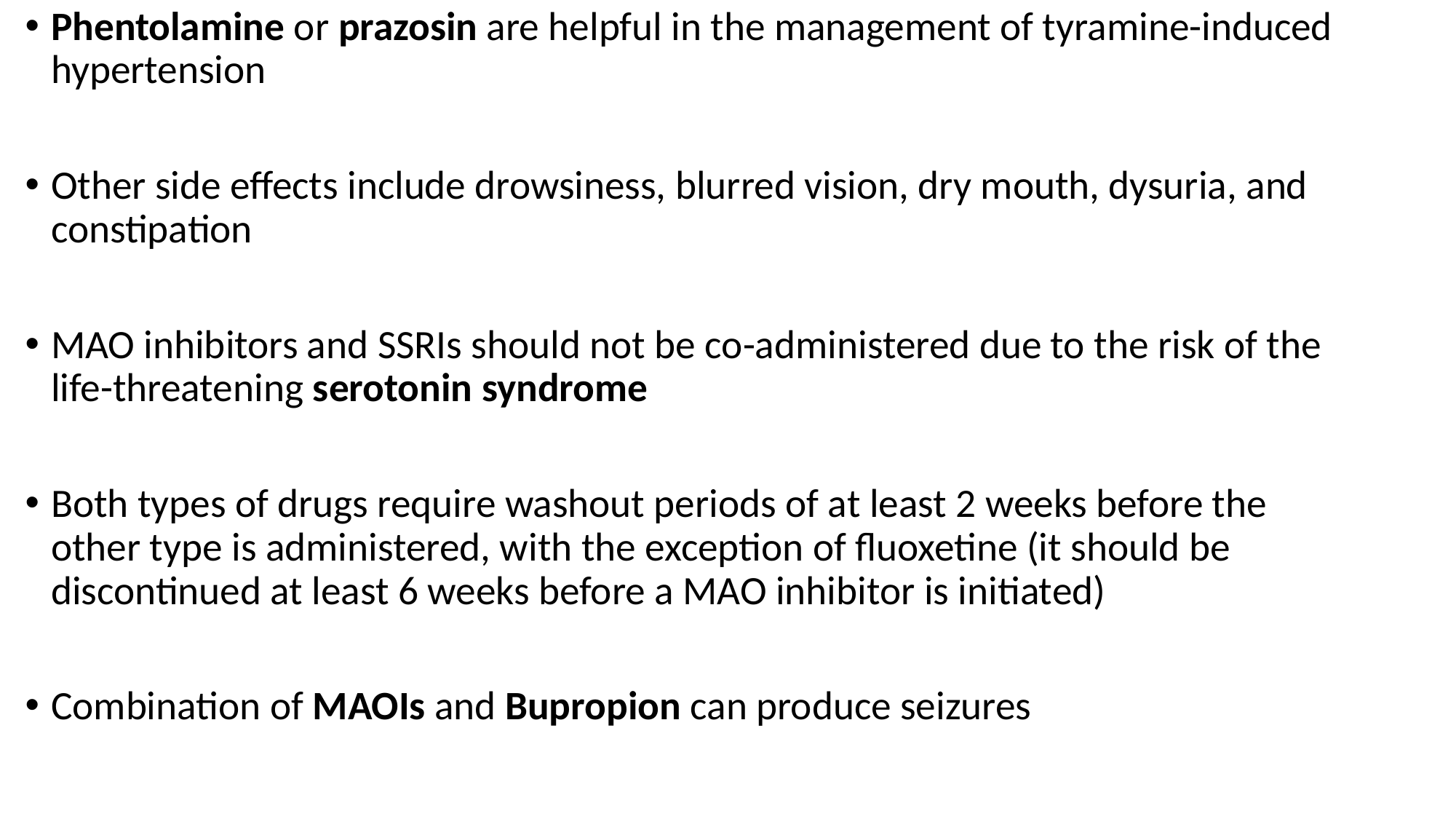

Phentolamine or prazosin are helpful in the management of tyramine-induced hypertension

Other side effects include drowsiness, blurred vision, dry mouth, dysuria, and constipation

MAO inhibitors and SSRIs should not be co-administered due to the risk of the life-threatening serotonin syndrome

Both types of drugs require washout periods of at least 2 weeks before the other type is administered, with the exception of fluoxetine (it should be discontinued at least 6 weeks before a MAO inhibitor is initiated)

Combination of MAOIs and Bupropion can produce seizures